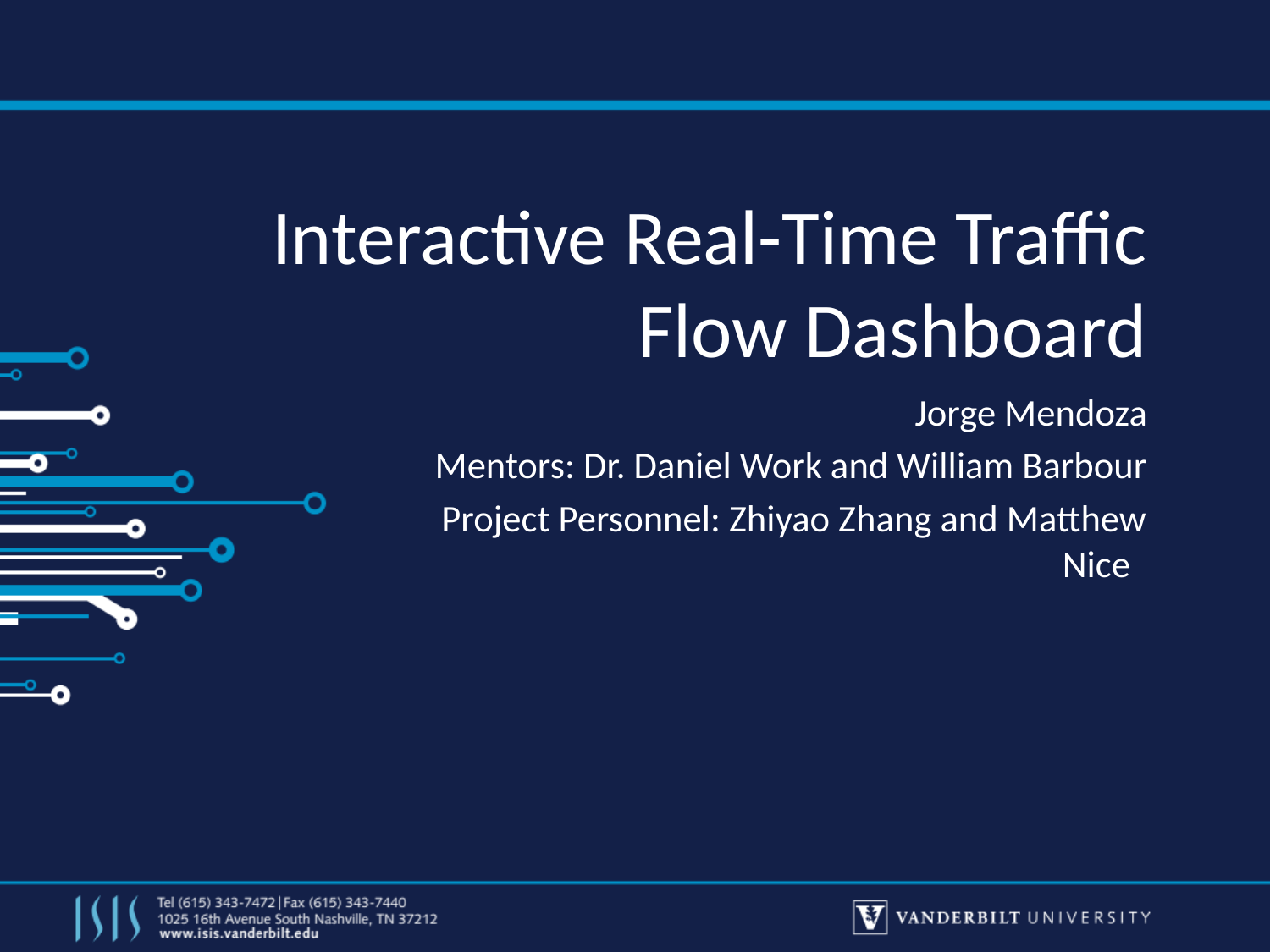

# Interactive Real-Time Traffic Flow Dashboard
Jorge Mendoza
Mentors: Dr. Daniel Work and William Barbour
Project Personnel: Zhiyao Zhang and Matthew Nice